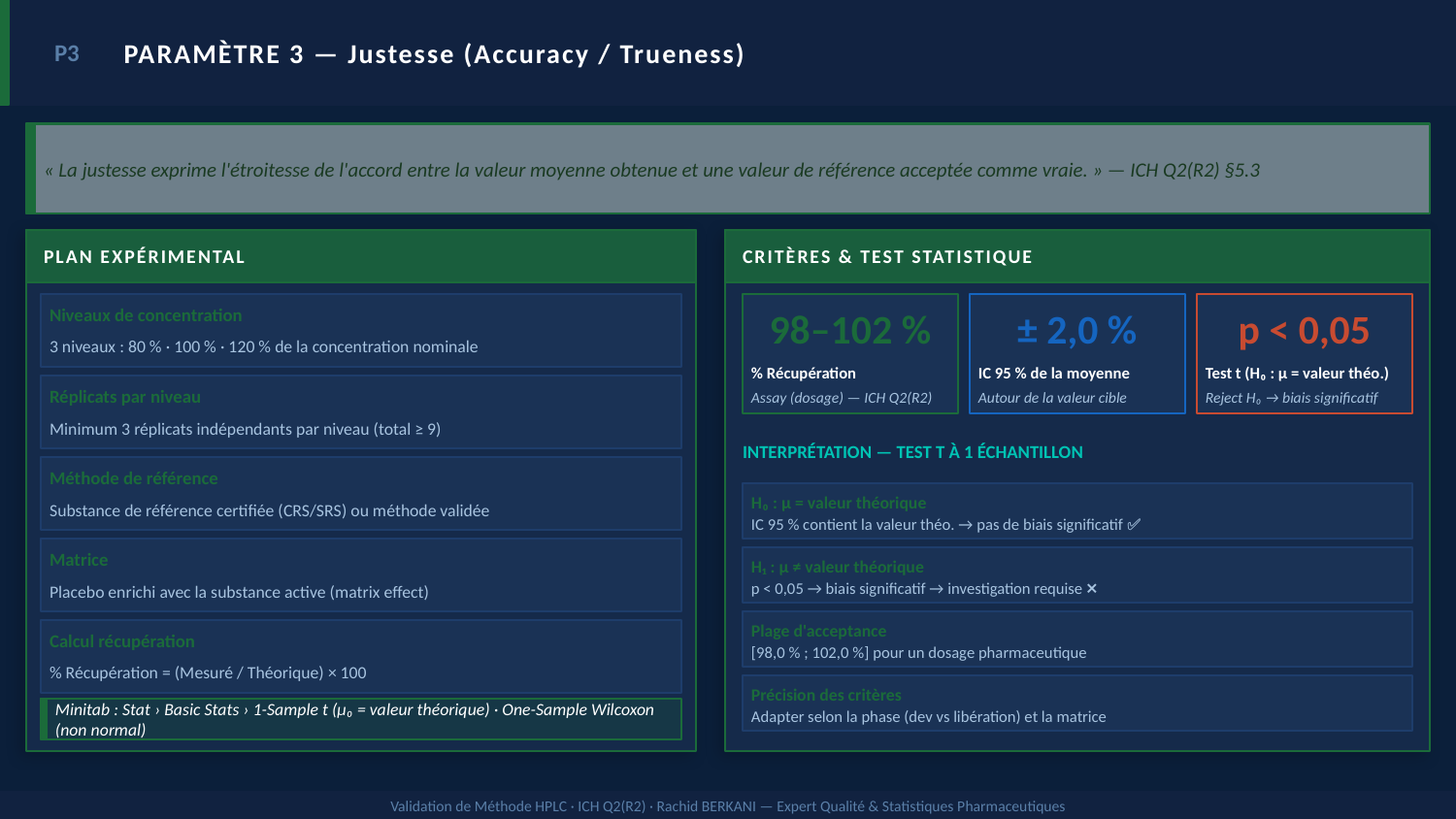

P3
PARAMÈTRE 3 — Justesse (Accuracy / Trueness)

« La justesse exprime l'étroitesse de l'accord entre la valeur moyenne obtenue et une valeur de référence acceptée comme vraie. » — ICH Q2(R2) §5.3

PLAN EXPÉRIMENTAL

CRITÈRES & TEST STATISTIQUE

Niveaux de concentration
98–102 %
± 2,0 %
p < 0,05
3 niveaux : 80 % · 100 % · 120 % de la concentration nominale
% Récupération
IC 95 % de la moyenne
Test t (H₀ : µ = valeur théo.)

Réplicats par niveau
Assay (dosage) — ICH Q2(R2)
Autour de la valeur cible
Reject H₀ → biais significatif
Minimum 3 réplicats indépendants par niveau (total ≥ 9)
INTERPRÉTATION — TEST T À 1 ÉCHANTILLON

Méthode de référence

H₀ : µ = valeur théorique
Substance de référence certifiée (CRS/SRS) ou méthode validée
IC 95 % contient la valeur théo. → pas de biais significatif ✅

Matrice

H₁ : µ ≠ valeur théorique
Placebo enrichi avec la substance active (matrix effect)
p < 0,05 → biais significatif → investigation requise ❌

Plage d'acceptance

Calcul récupération
[98,0 % ; 102,0 %] pour un dosage pharmaceutique
% Récupération = (Mesuré / Théorique) × 100

Précision des critères

Minitab : Stat › Basic Stats › 1-Sample t (µ₀ = valeur théorique) · One-Sample Wilcoxon (non normal)
Adapter selon la phase (dev vs libération) et la matrice

Validation de Méthode HPLC · ICH Q2(R2) · Rachid BERKANI — Expert Qualité & Statistiques Pharmaceutiques